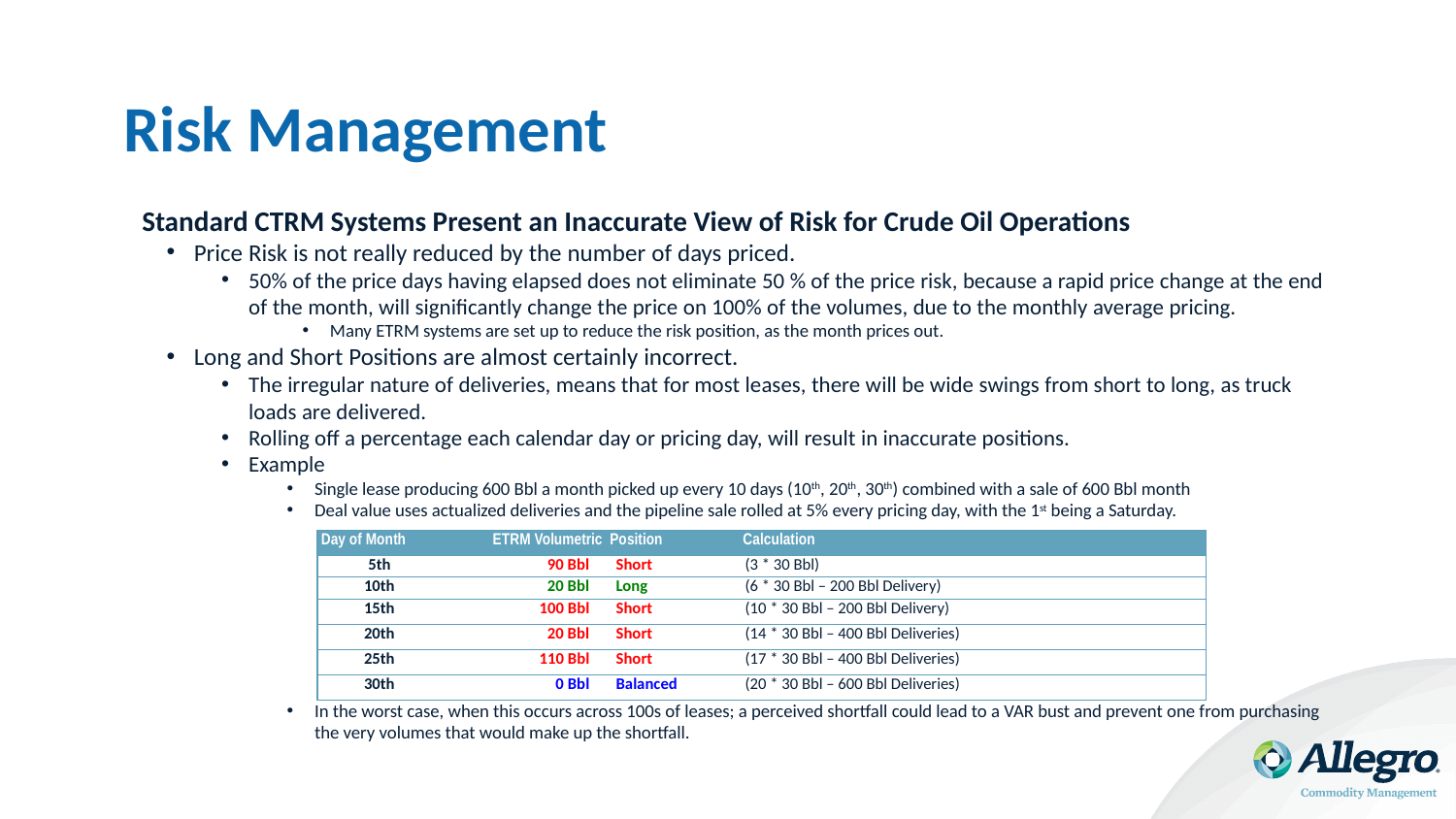

# Risk Management

Standard CTRM Systems Present an Inaccurate View of Risk for Crude Oil Operations
Price Risk is not really reduced by the number of days priced.
50% of the price days having elapsed does not eliminate 50 % of the price risk, because a rapid price change at the end of the month, will significantly change the price on 100% of the volumes, due to the monthly average pricing.
Many ETRM systems are set up to reduce the risk position, as the month prices out.
Long and Short Positions are almost certainly incorrect.
The irregular nature of deliveries, means that for most leases, there will be wide swings from short to long, as truck loads are delivered.
Rolling off a percentage each calendar day or pricing day, will result in inaccurate positions.
Example
Single lease producing 600 Bbl a month picked up every 10 days (10th, 20th, 30th) combined with a sale of 600 Bbl month
Deal value uses actualized deliveries and the pipeline sale rolled at 5% every pricing day, with the 1st being a Saturday.

In the worst case, when this occurs across 100s of leases; a perceived shortfall could lead to a VAR bust and prevent one from purchasing the very volumes that would make up the shortfall.

| Day of Month | ETRM Volumetric | Position | Calculation |
| --- | --- | --- | --- |
| 5th | 90 Bbl | Short | (3 \* 30 Bbl) |
| 10th | 20 Bbl | Long | (6 \* 30 Bbl – 200 Bbl Delivery) |
| 15th | 100 Bbl | Short | (10 \* 30 Bbl – 200 Bbl Delivery) |
| 20th | 20 Bbl | Short | (14 \* 30 Bbl – 400 Bbl Deliveries) |
| 25th | 110 Bbl | Short | (17 \* 30 Bbl – 400 Bbl Deliveries) |
| 30th | 0 Bbl | Balanced | (20 \* 30 Bbl – 600 Bbl Deliveries) |